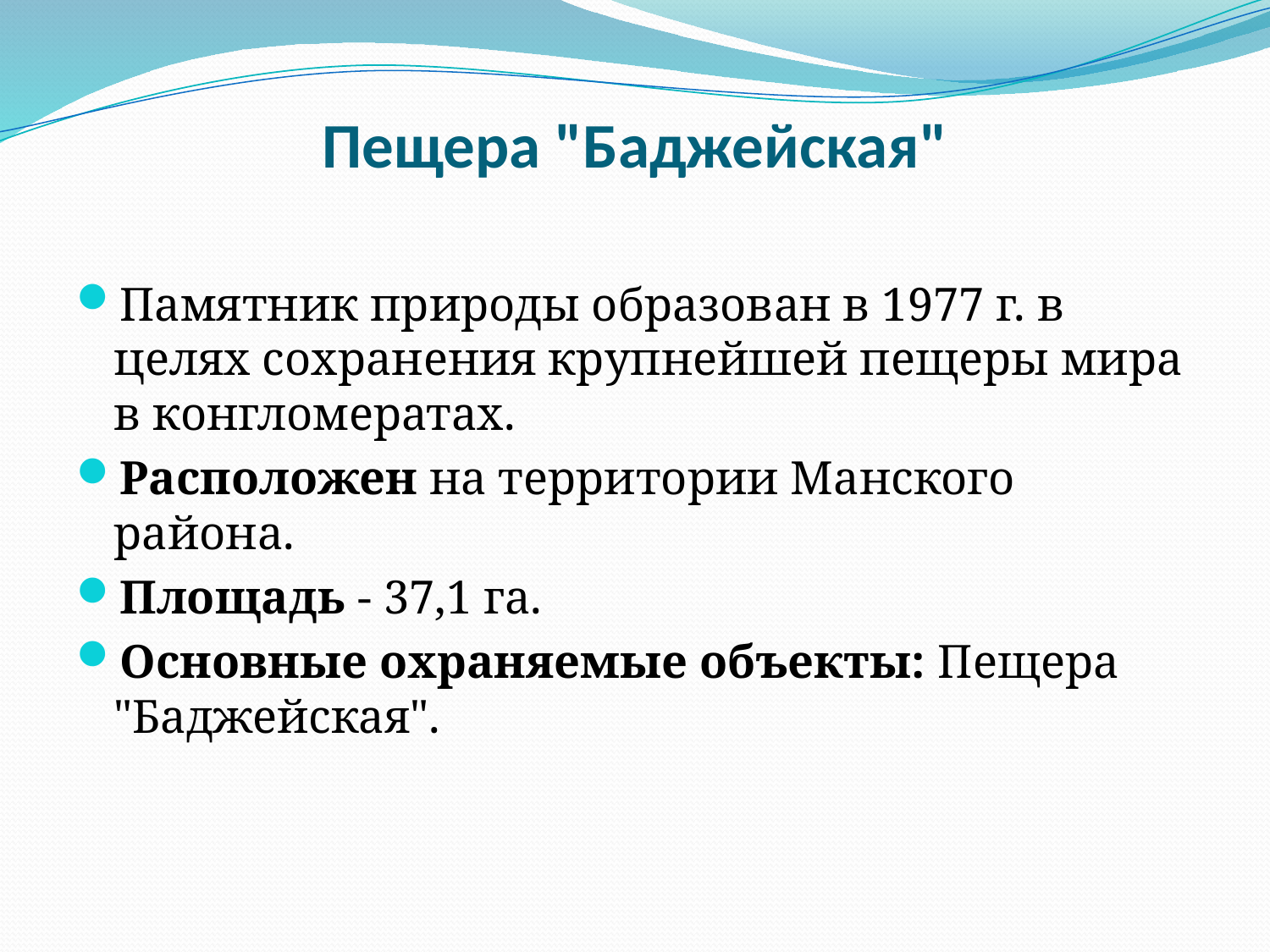

# Пещера "Баджейская"
Памятник природы образован в 1977 г. в целях сохранения крупнейшей пещеры мира в конгломератах.
Расположен на территории Манского района.
Площадь - 37,1 га.
Основные охраняемые объекты: Пещера "Баджейская".